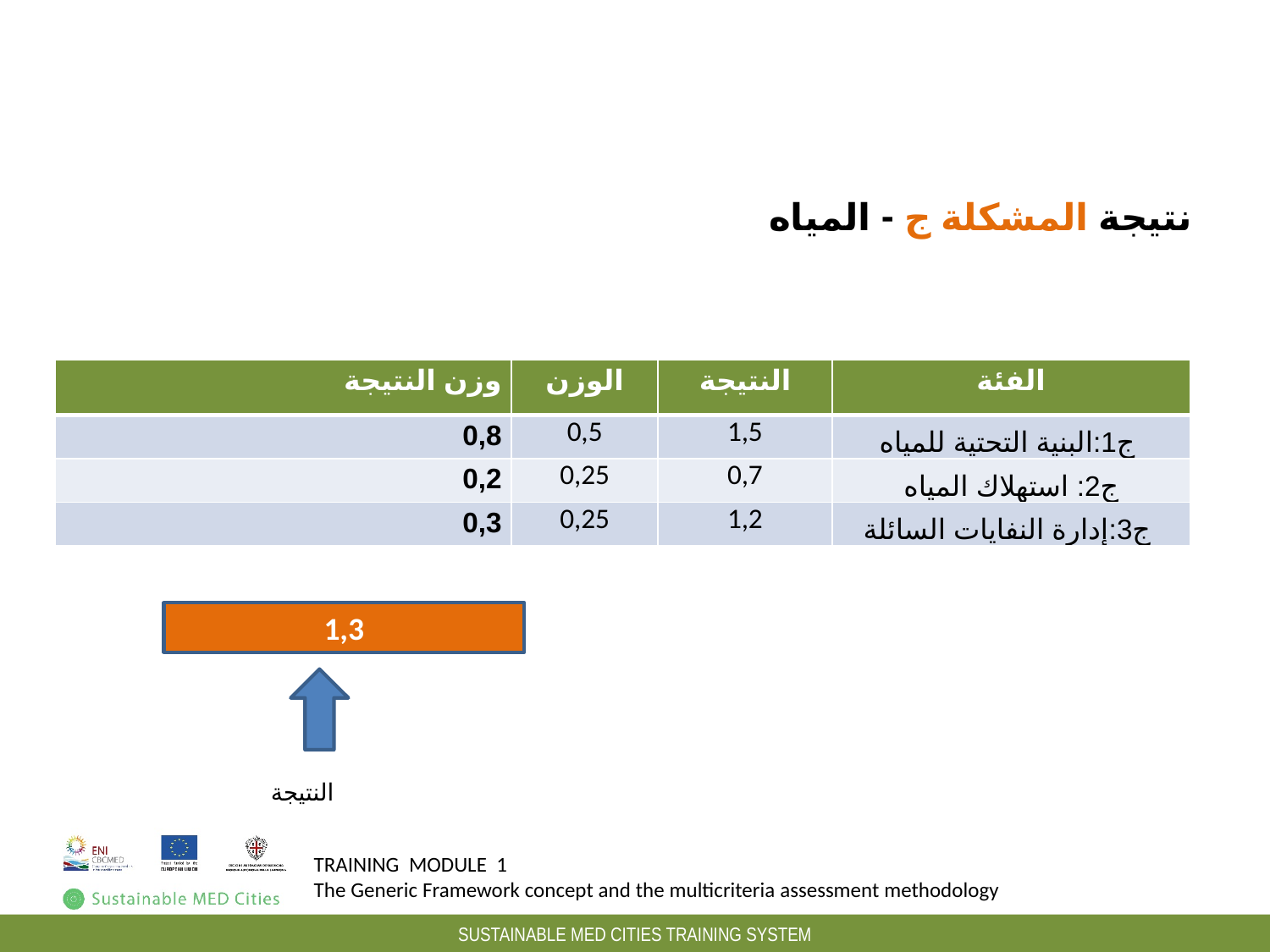

Peso dei criteri in una categoria: esempio
نتيجة المشكلة ج - المياه

| وزن النتيجة | الوزن | النتيجة | الفئة |
| --- | --- | --- | --- |
| 0,8 | 0,5 | 1,5 | ج1:البنية التحتية للمياه |
| 0,2 | 0,25 | 0,7 | ج2: استهلاك المياه |
| 0,3 | 0,25 | 1,2 | ج3:إدارة النفايات السائلة |
|  |  |  |  |
1,3

النتيجة